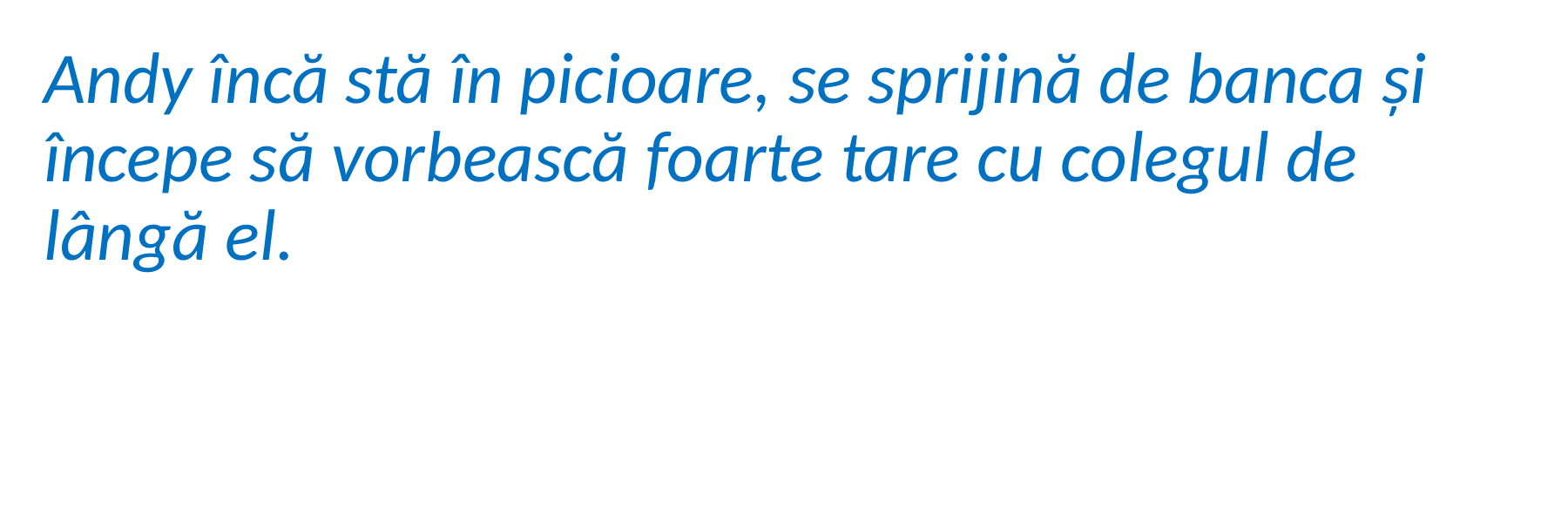

Andy încă stă în picioare, se sprijină de banca și începe să vorbească foarte tare cu colegul de lângă el.